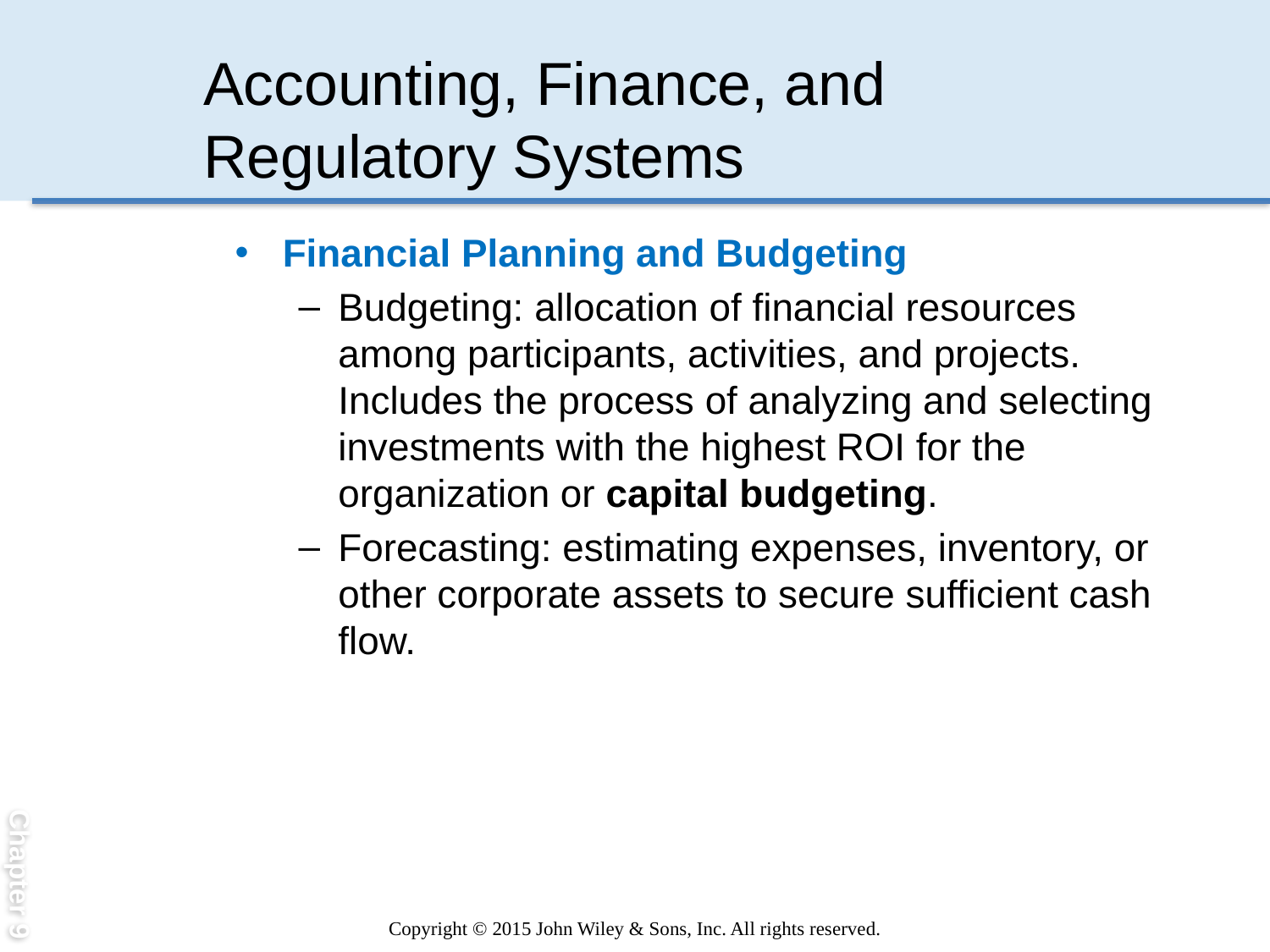

Chapter 9
# Accounting, Finance, and Regulatory Systems
Financial Planning and Budgeting
Budgeting: allocation of financial resources among participants, activities, and projects. Includes the process of analyzing and selecting investments with the highest ROI for the organization or capital budgeting.
Forecasting: estimating expenses, inventory, or other corporate assets to secure sufficient cash flow.